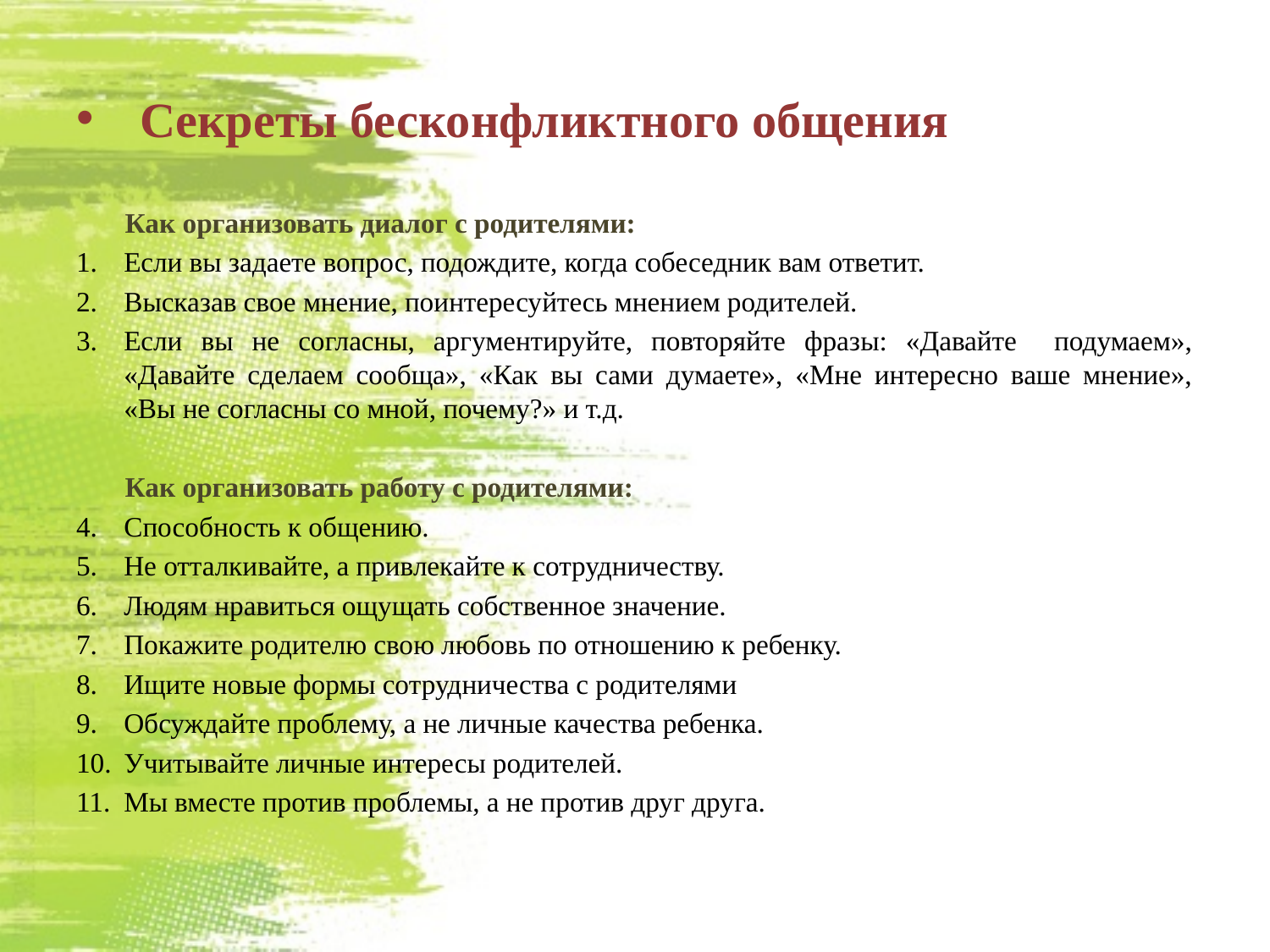

# Секреты бесконфликтного общения
       Как организовать диалог с родителями:
Если вы задаете вопрос, подождите, когда собеседник вам ответит.
Высказав свое мнение, поинтересуйтесь мнением родителей.
Если вы не согласны, аргументируйте, повторяйте фразы: «Давайте  подумаем», «Давайте сделаем сообща», «Как вы сами думаете», «Мне интересно ваше мнение», «Вы не согласны со мной, почему?» и т.д.

       Как организовать работу с родителями:
Способность к общению.
Не отталкивайте, а привлекайте к сотрудничеству.
Людям нравиться ощущать собственное значение.
Покажите родителю свою любовь по отношению к ребенку.
Ищите новые формы сотрудничества с родителями
Обсуждайте проблему, а не личные качества ребенка.
Учитывайте личные интересы родителей.
Мы вместе против проблемы, а не против друг друга.